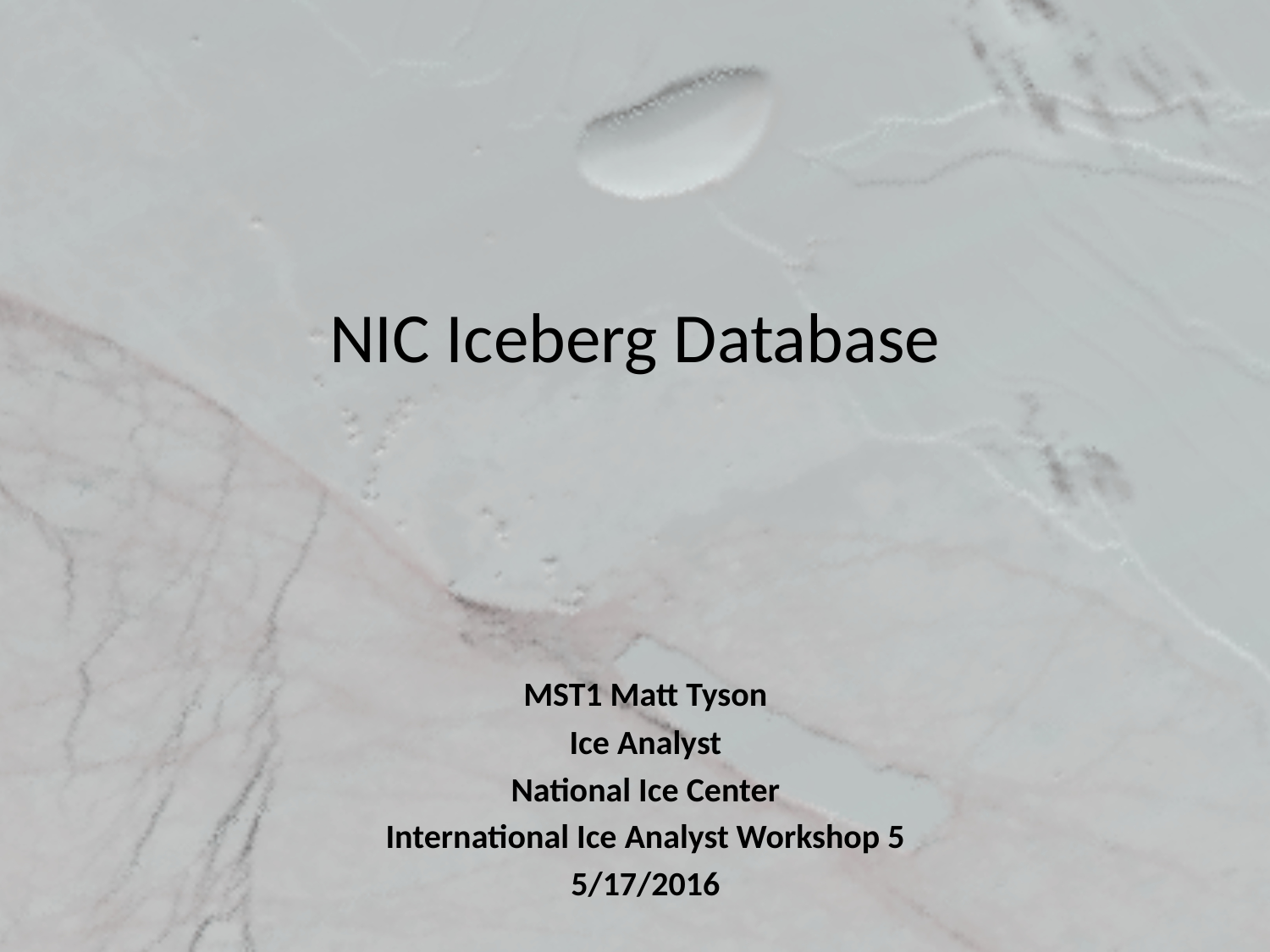

# NIC Iceberg Database
MST1 Matt Tyson
Ice Analyst
National Ice Center
International Ice Analyst Workshop 5
5/17/2016